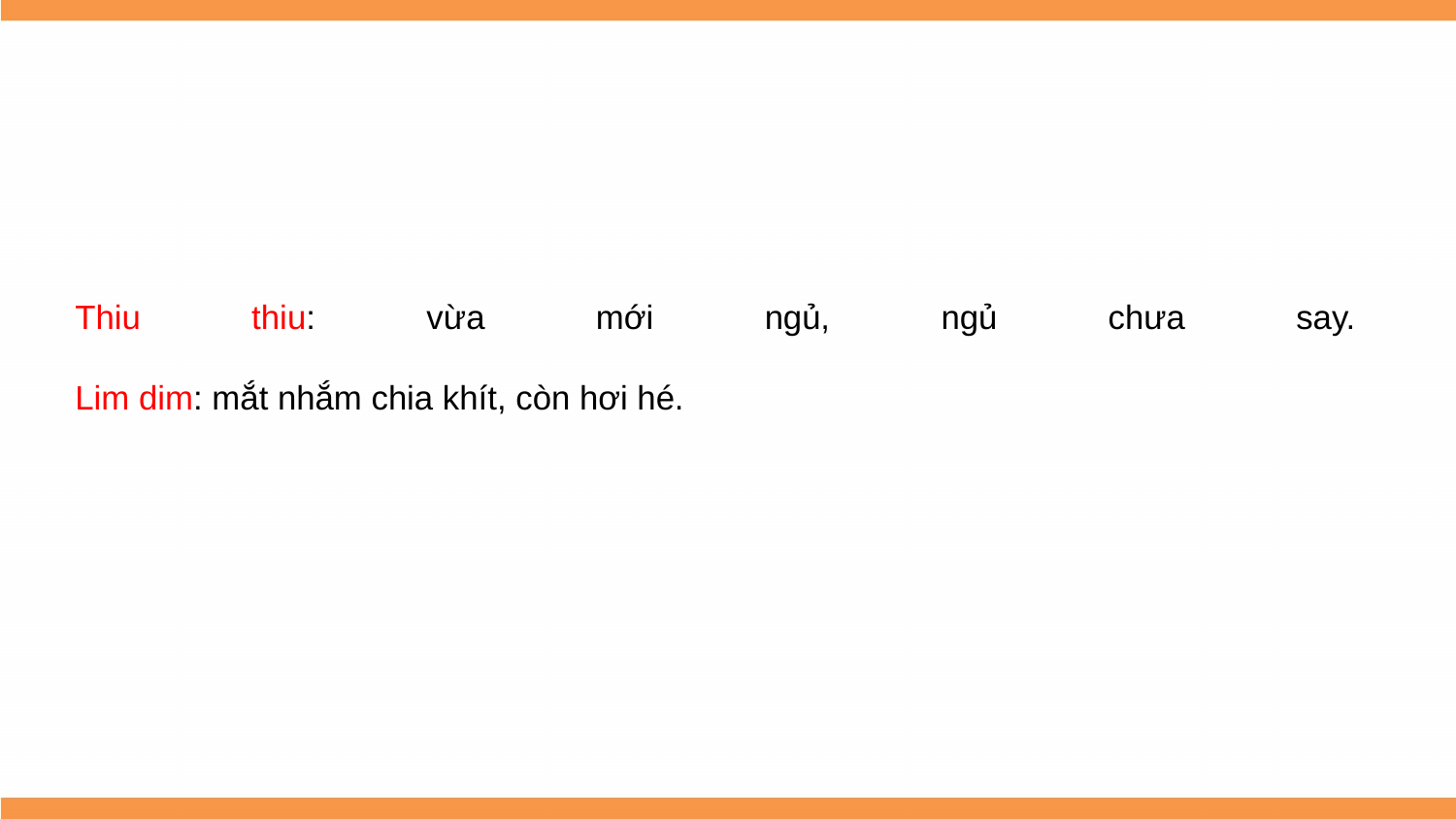

# Thiu thiu: vừa mới ngủ, ngủ chưa say. Lim dim: mắt nhắm chia khít, còn hơi hé.